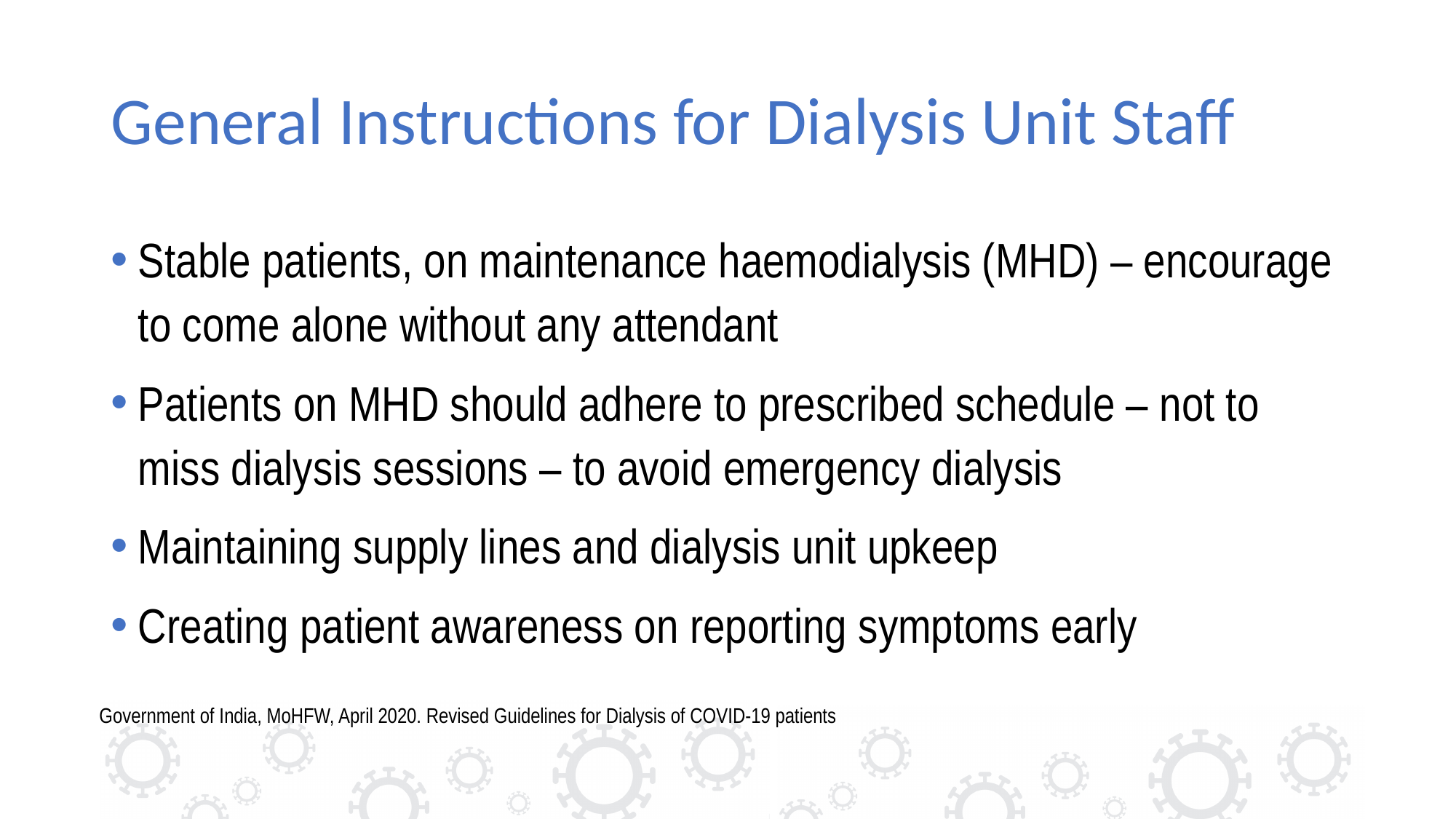

# General Instructions for Dialysis Unit Staff
Stable patients, on maintenance haemodialysis (MHD) – encourage to come alone without any attendant
Patients on MHD should adhere to prescribed schedule – not to miss dialysis sessions – to avoid emergency dialysis
Maintaining supply lines and dialysis unit upkeep
Creating patient awareness on reporting symptoms early
Government of India, MoHFW, April 2020. Revised Guidelines for Dialysis of COVID-19 patients